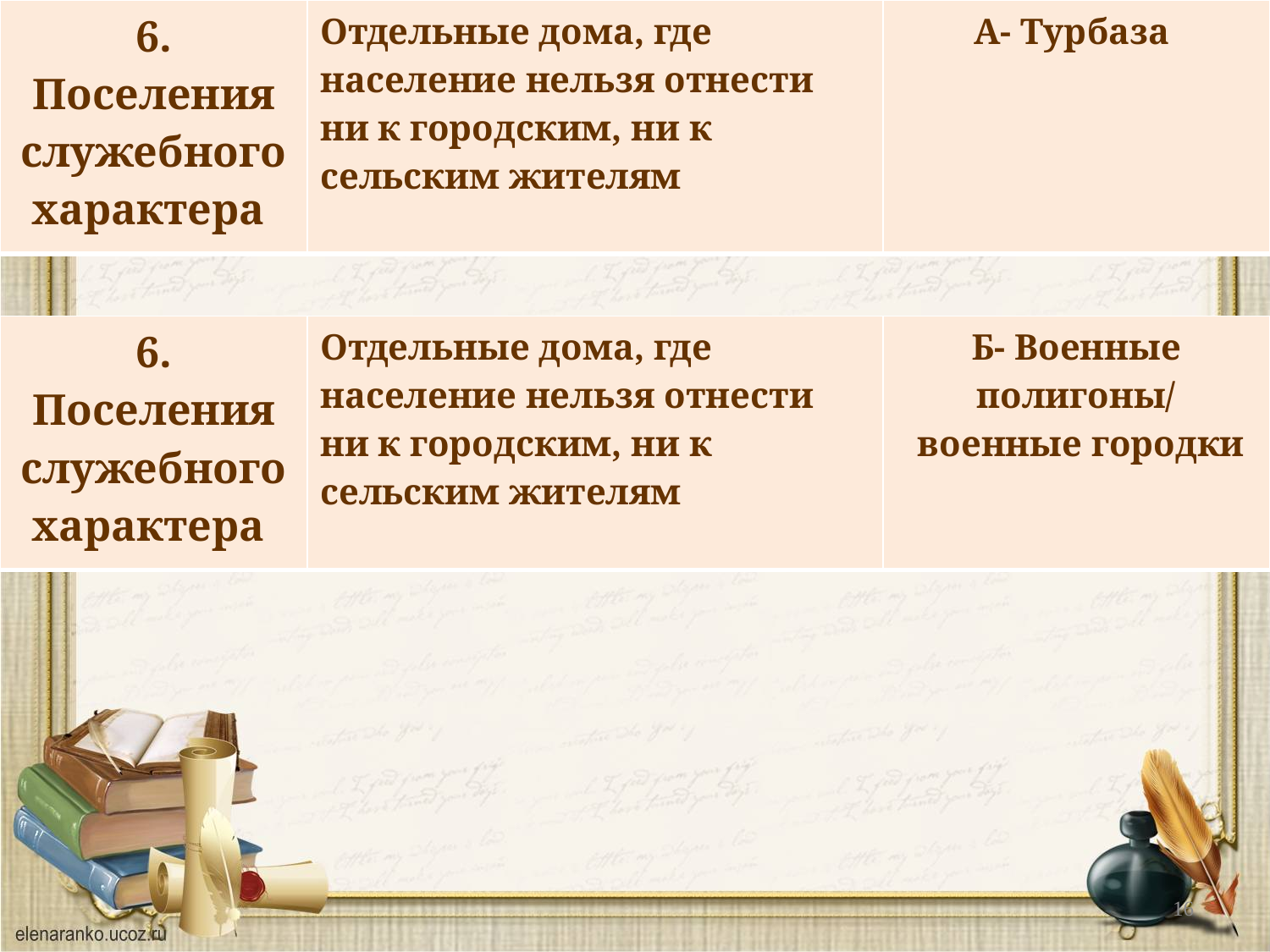

| 6. Поселения служебного характера | Отдельные дома, где население нельзя отнести ни к городским, ни к сельским жителям | А- Турбаза |
| --- | --- | --- |
| 6. Поселения служебного характера | Отдельные дома, где население нельзя отнести ни к городским, ни к сельским жителям | Б- Военные полигоны/ военные городки |
| --- | --- | --- |
16